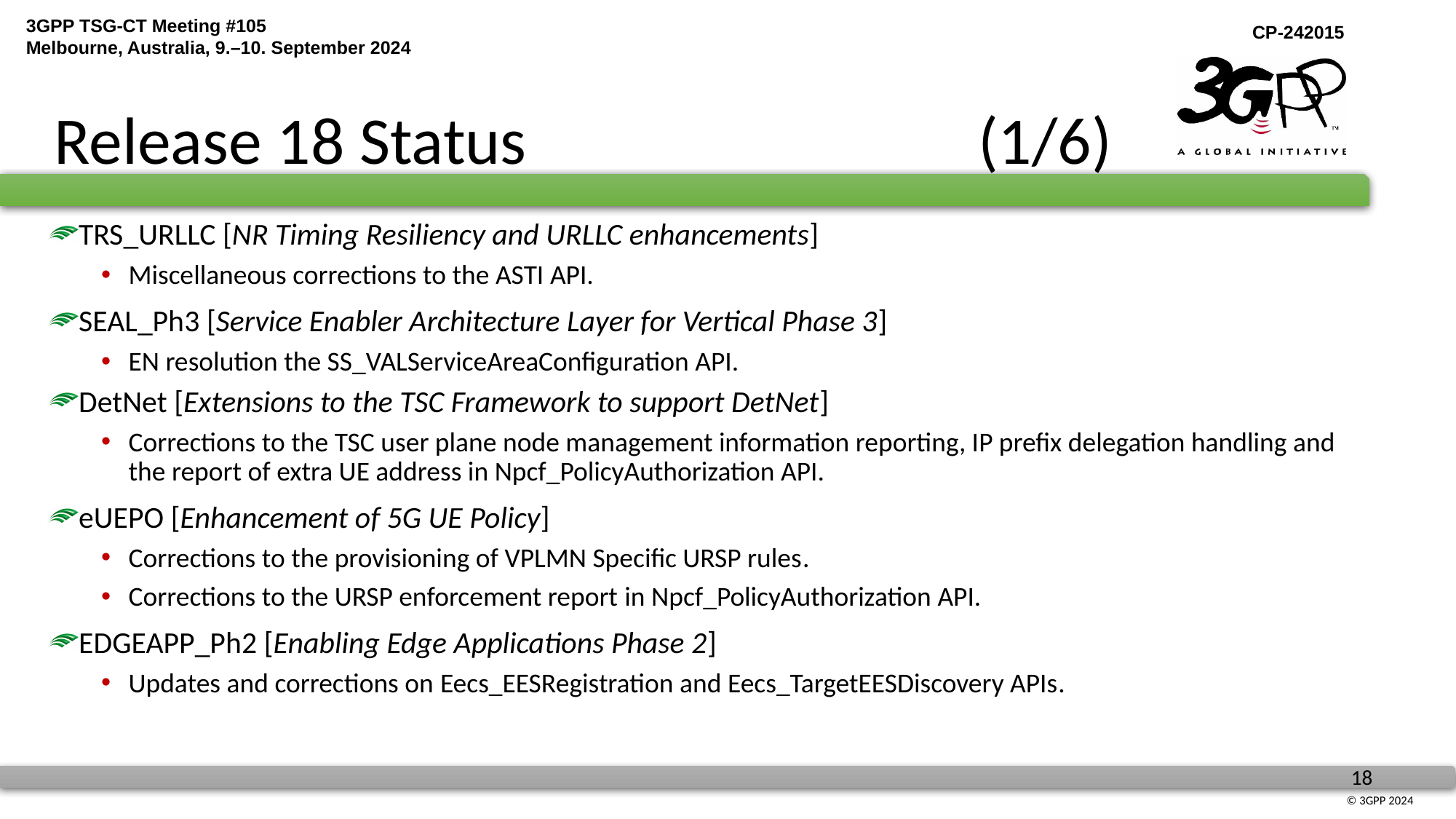

# Release 18 Status                              (1/6)
TRS_URLLC [NR Timing Resiliency and URLLC enhancements]
Miscellaneous corrections to the ASTI API.
SEAL_Ph3 [Service Enabler Architecture Layer for Vertical Phase 3]
EN resolution the SS_VALServiceAreaConfiguration API.
DetNet [Extensions to the TSC Framework to support DetNet]
Corrections to the TSC user plane node management information reporting, IP prefix delegation handling and the report of extra UE address in Npcf_PolicyAuthorization API.
eUEPO [Enhancement of 5G UE Policy]
Corrections to the provisioning of VPLMN Specific URSP rules.
Corrections to the URSP enforcement report in Npcf_PolicyAuthorization API.
EDGEAPP_Ph2 [Enabling Edge Applications Phase 2]
Updates and corrections on Eecs_EESRegistration and Eecs_TargetEESDiscovery APIs.